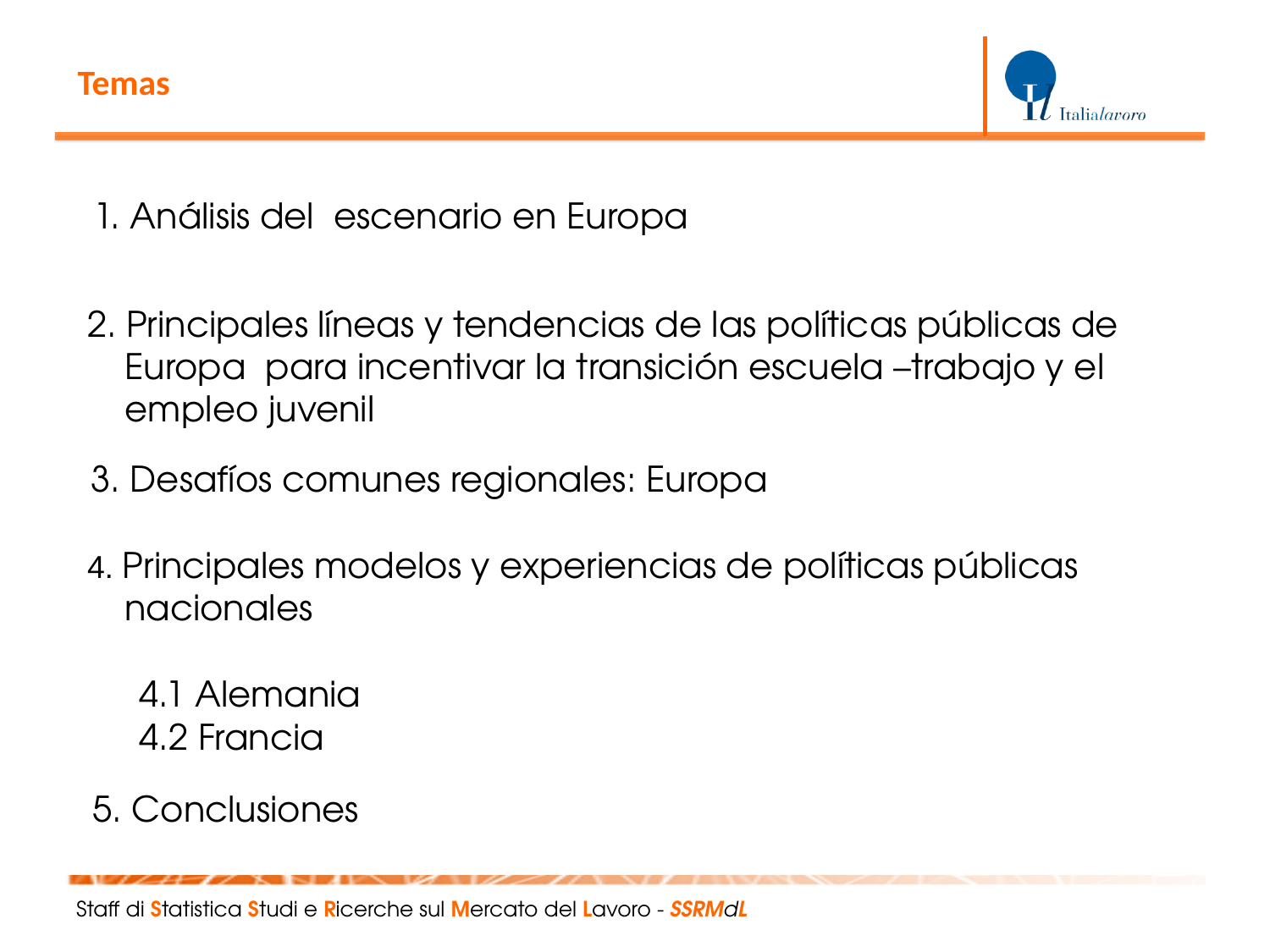

Temas
1. Análisis del  escenario en Europa
2. Principales líneas y tendencias de las políticas públicas de   Europa  para incentivar la transición escuela –trabajo y el empleo juvenil
3. Desafíos comunes regionales: Europa
4. Principales modelos y experiencias de políticas públicas nacionales
4.1 Alemania
4.2 Francia
5. Conclusiones
Staff di Statistica Studi e Ricerche sul Mercato del Lavoro - SSRMdL